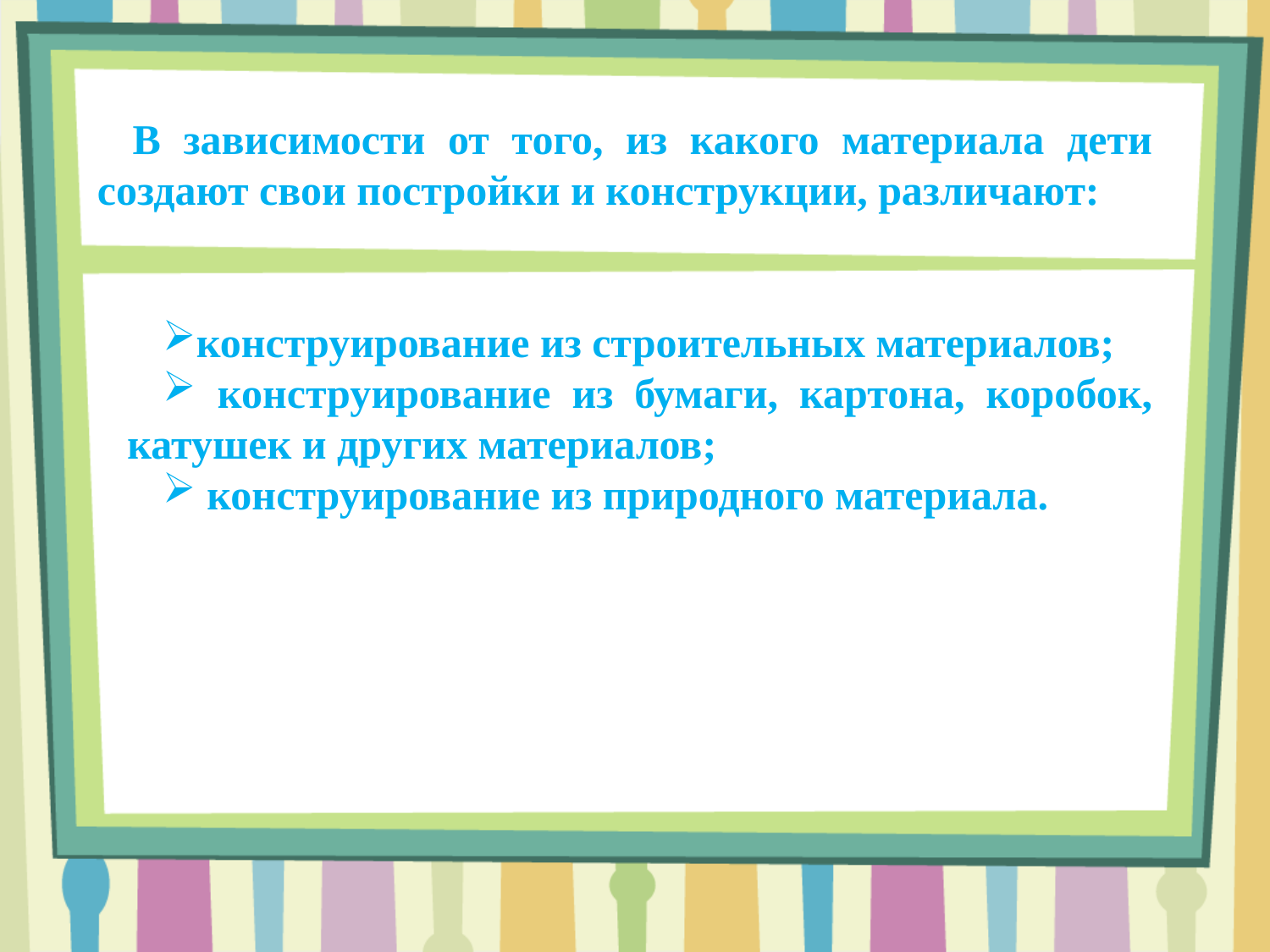

В зависимости от того, из какого материала дети создают свои постройки и конструкции, различают:

конструирование из строительных материалов;
 конструирование из бумаги, картона, коробок, катушек и других материалов;
 конструирование из природного материала.